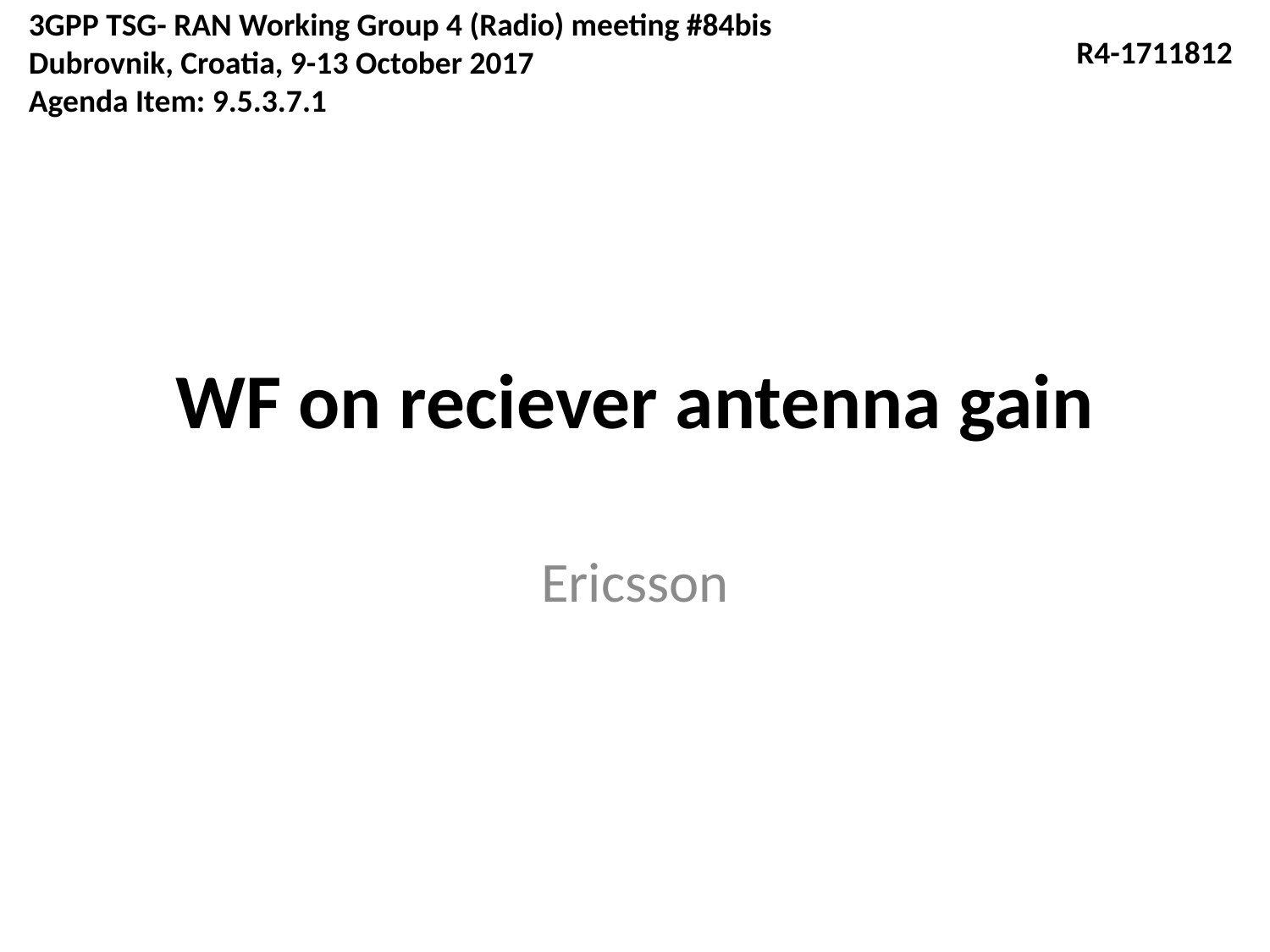

3GPP TSG- RAN Working Group 4 (Radio) meeting #84bis
Dubrovnik, Croatia, 9-13 October 2017
Agenda Item: 9.5.3.7.1
R4-1711812
# WF on reciever antenna gain
Ericsson